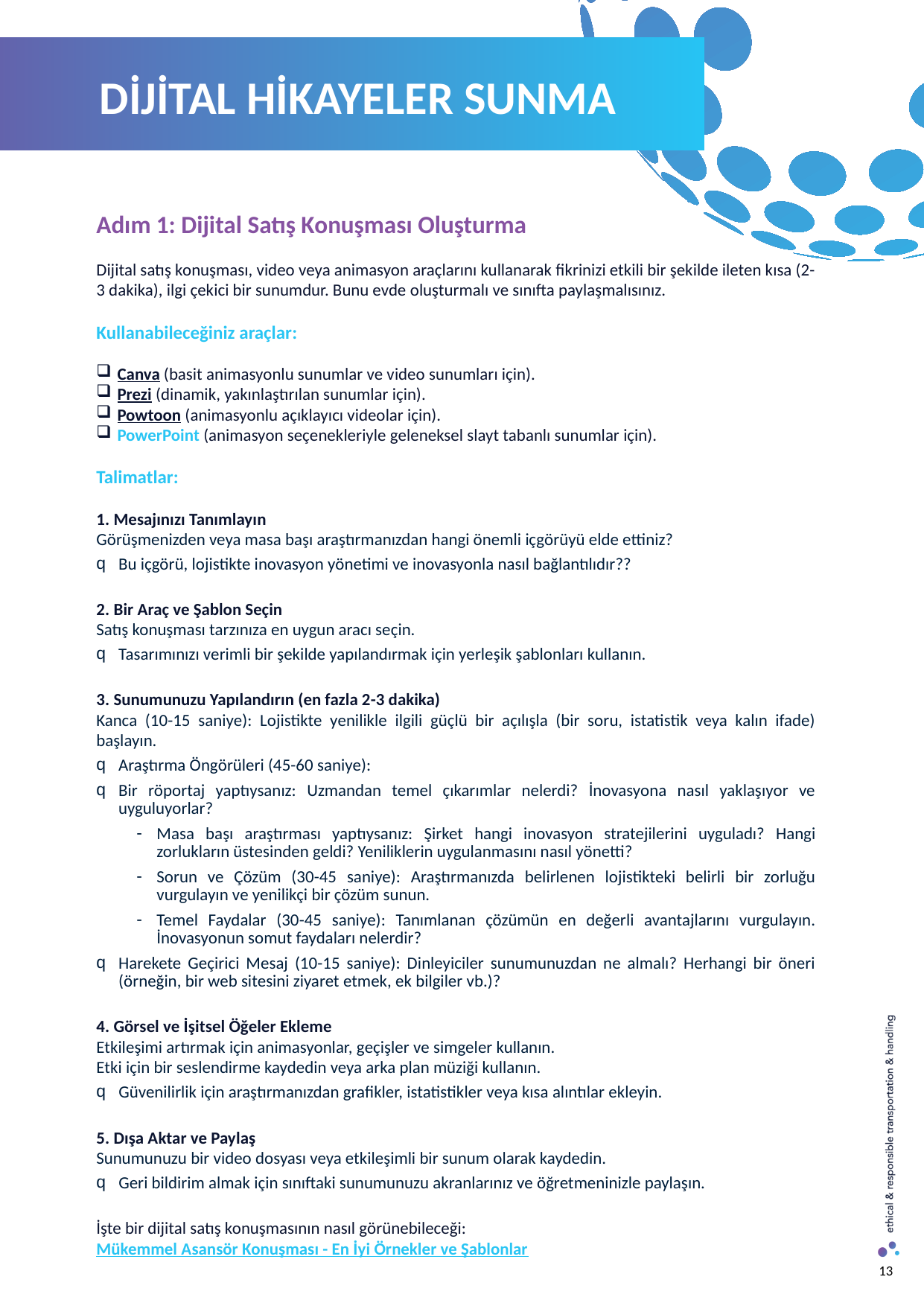

DİJİTAL HİKAYELER SUNMA
Adım 1: Dijital Satış Konuşması Oluşturma

Dijital satış konuşması, video veya animasyon araçlarını kullanarak fikrinizi etkili bir şekilde ileten kısa (2-3 dakika), ilgi çekici bir sunumdur. Bunu evde oluşturmalı ve sınıfta paylaşmalısınız.

Kullanabileceğiniz araçlar:

Canva (basit animasyonlu sunumlar ve video sunumları için).
Prezi (dinamik, yakınlaştırılan sunumlar için).
Powtoon (animasyonlu açıklayıcı videolar için).
PowerPoint (animasyon seçenekleriyle geleneksel slayt tabanlı sunumlar için).

Talimatlar:

1. Mesajınızı Tanımlayın
Görüşmenizden veya masa başı araştırmanızdan hangi önemli içgörüyü elde ettiniz?
Bu içgörü, lojistikte inovasyon yönetimi ve inovasyonla nasıl bağlantılıdır??

2. Bir Araç ve Şablon Seçin
Satış konuşması tarzınıza en uygun aracı seçin.
Tasarımınızı verimli bir şekilde yapılandırmak için yerleşik şablonları kullanın.

3. Sunumunuzu Yapılandırın (en fazla 2-3 dakika)
Kanca (10-15 saniye): Lojistikte yenilikle ilgili güçlü bir açılışla (bir soru, istatistik veya kalın ifade) başlayın.
Araştırma Öngörüleri (45-60 saniye):
Bir röportaj yaptıysanız: Uzmandan temel çıkarımlar nelerdi? İnovasyona nasıl yaklaşıyor ve uyguluyorlar?
Masa başı araştırması yaptıysanız: Şirket hangi inovasyon stratejilerini uyguladı? Hangi zorlukların üstesinden geldi? Yeniliklerin uygulanmasını nasıl yönetti?
Sorun ve Çözüm (30-45 saniye): Araştırmanızda belirlenen lojistikteki belirli bir zorluğu vurgulayın ve yenilikçi bir çözüm sunun.
Temel Faydalar (30-45 saniye): Tanımlanan çözümün en değerli avantajlarını vurgulayın. İnovasyonun somut faydaları nelerdir?
Harekete Geçirici Mesaj (10-15 saniye): Dinleyiciler sunumunuzdan ne almalı? Herhangi bir öneri (örneğin, bir web sitesini ziyaret etmek, ek bilgiler vb.)?

4. Görsel ve İşitsel Öğeler Ekleme
Etkileşimi artırmak için animasyonlar, geçişler ve simgeler kullanın.
Etki için bir seslendirme kaydedin veya arka plan müziği kullanın.
Güvenilirlik için araştırmanızdan grafikler, istatistikler veya kısa alıntılar ekleyin.

5. Dışa Aktar ve Paylaş
Sunumunuzu bir video dosyası veya etkileşimli bir sunum olarak kaydedin.
Geri bildirim almak için sınıftaki sunumunuzu akranlarınız ve öğretmeninizle paylaşın.

İşte bir dijital satış konuşmasının nasıl görünebileceği:
Mükemmel Asansör Konuşması - En İyi Örnekler ve Şablonlar

13